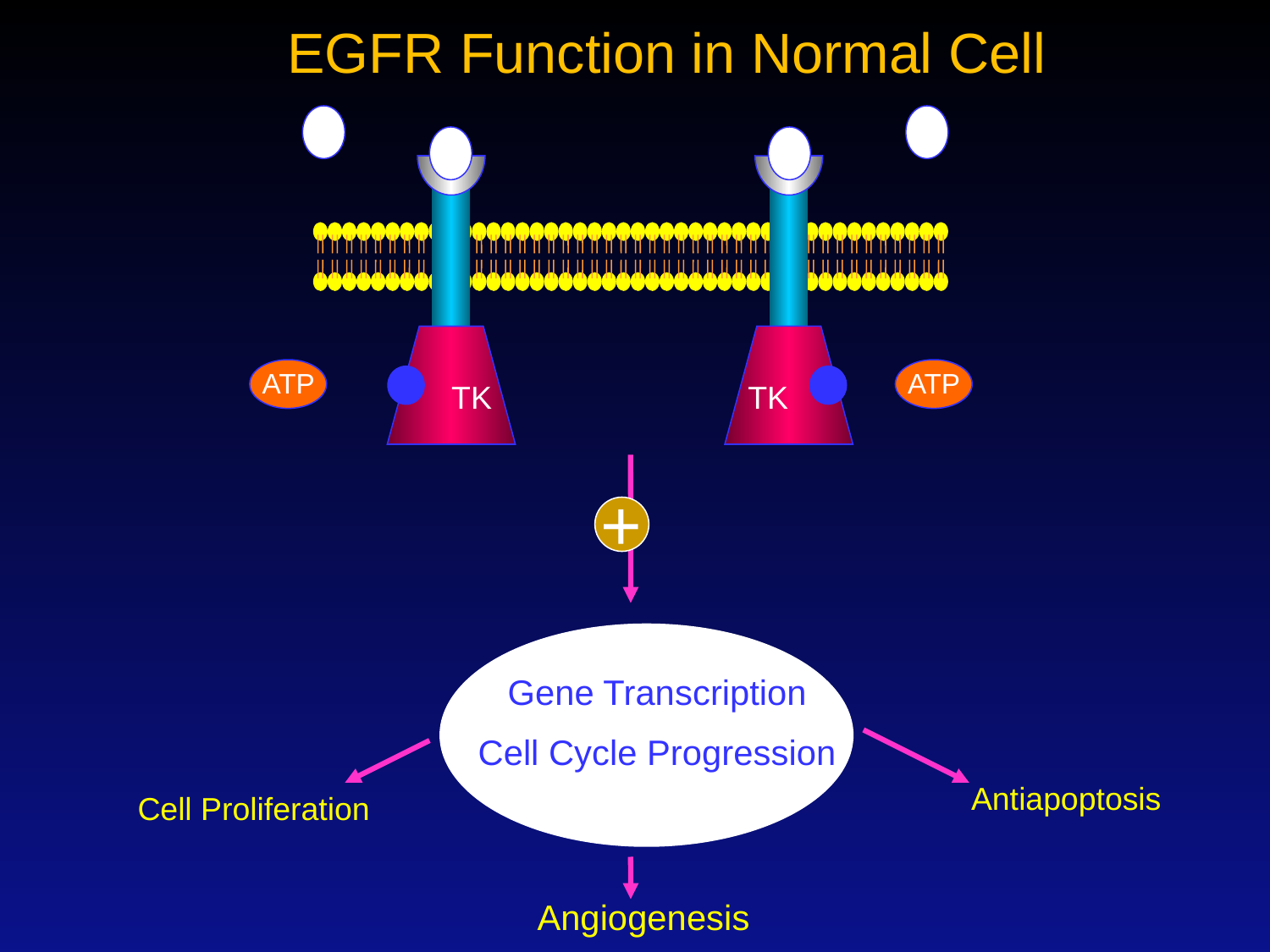

EGFR Function in Normal Cell

TK

TK

ATP

ATP

+

Gene Transcription
Cell Cycle Progression

Antiapoptosis
Cell Proliferation

Angiogenesis